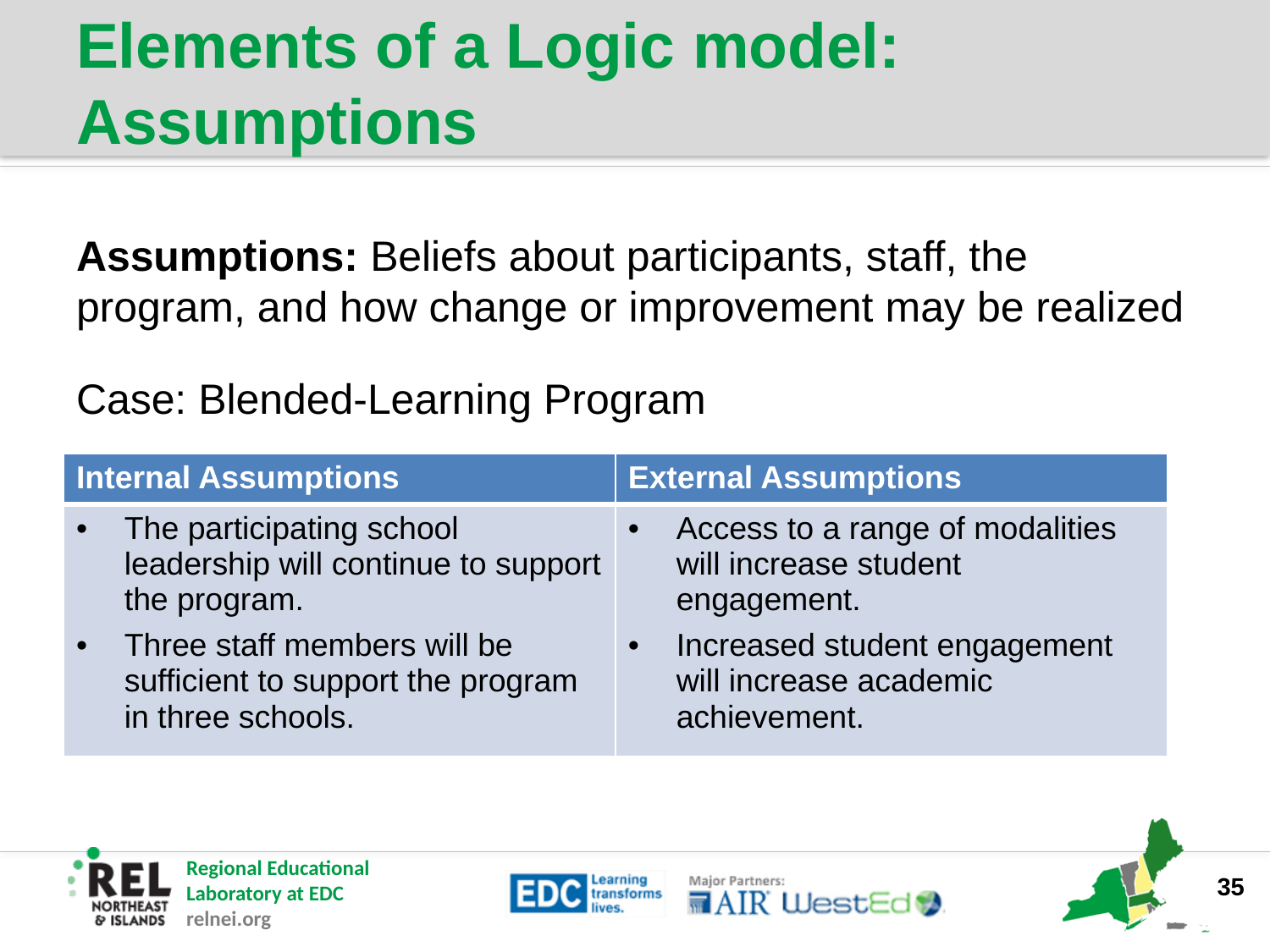

# Elements of a Logic model: Assumptions
Assumptions: Beliefs about participants, staff, the program, and how change or improvement may be realized
Case: Blended-Learning Program
| Internal Assumptions | External Assumptions |
| --- | --- |
| The participating school leadership will continue to support the program. Three staff members will be sufficient to support the program in three schools. | Access to a range of modalities will increase student engagement. Increased student engagement will increase academic achievement. |
35